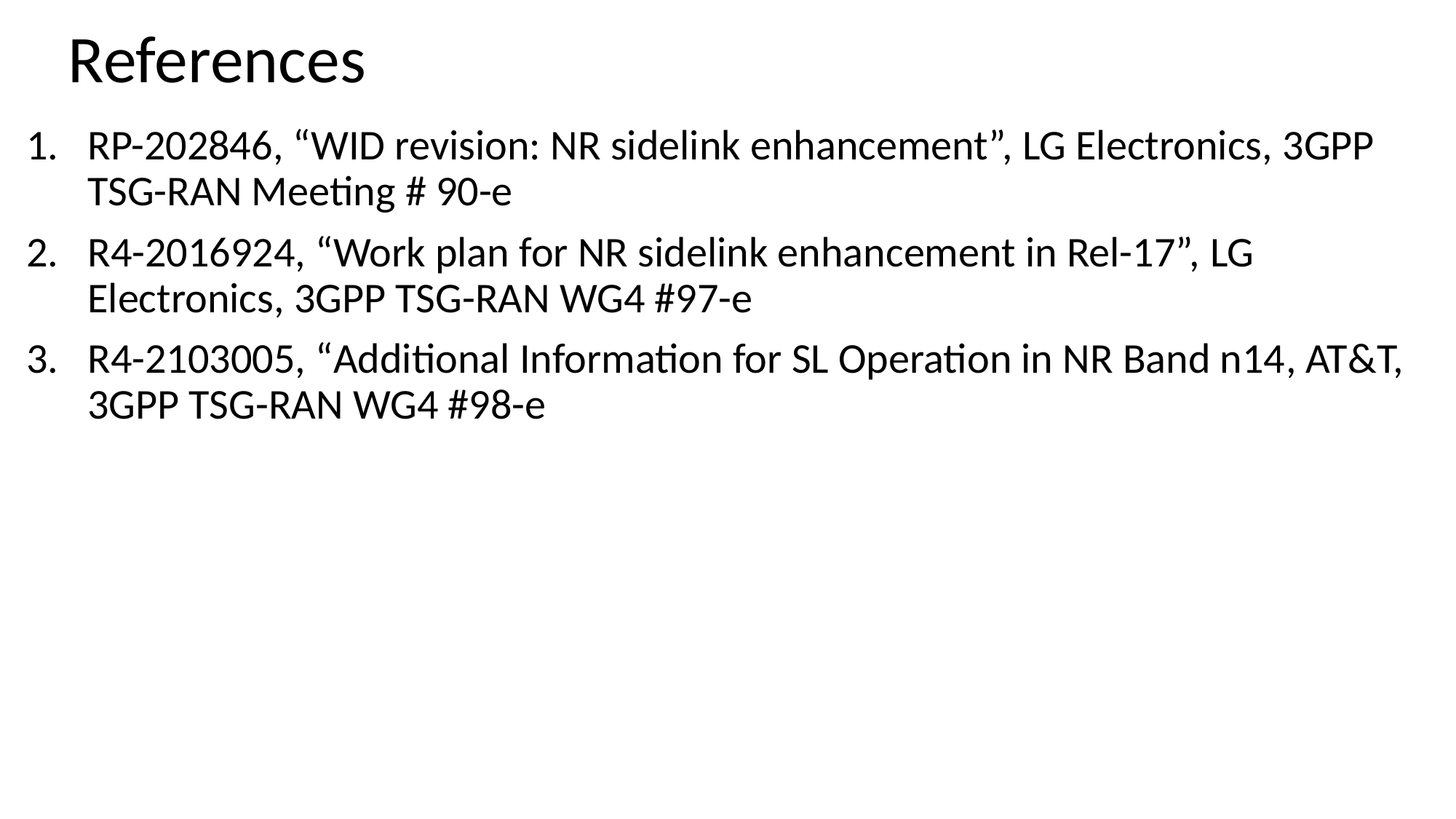

# References
RP-202846, “WID revision: NR sidelink enhancement”, LG Electronics, 3GPP TSG-RAN Meeting # 90-e
R4-2016924, “Work plan for NR sidelink enhancement in Rel-17”, LG Electronics, 3GPP TSG-RAN WG4 #97-e
R4-2103005, “Additional Information for SL Operation in NR Band n14, AT&T, 3GPP TSG-RAN WG4 #98-e